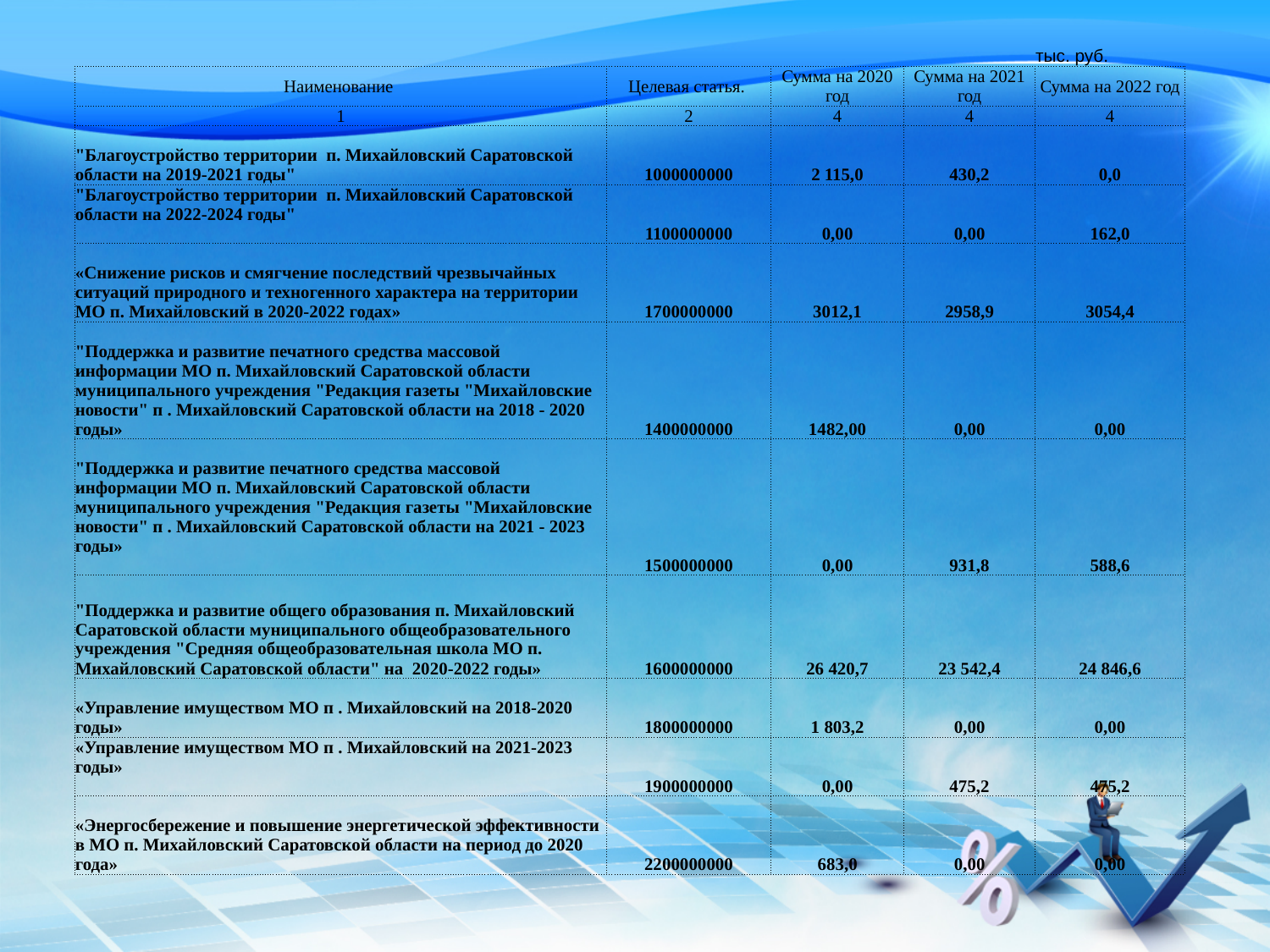

|  |  |  |  | тыс. руб. |
| --- | --- | --- | --- | --- |
| Наименование | Целевая статья. | Сумма на 2020 год | Сумма на 2021 год | Сумма на 2022 год |
| 1 | 2 | 4 | 4 | 4 |
| "Благоустройство территории п. Михайловский Саратовской области на 2019-2021 годы" | 1000000000 | 2 115,0 | 430,2 | 0,0 |
| "Благоустройство территории п. Михайловский Саратовской области на 2022-2024 годы" | 1100000000 | 0,00 | 0,00 | 162,0 |
| «Снижение рисков и смягчение последствий чрезвычайных ситуаций природного и техногенного характера на территории МО п. Михайловский в 2020-2022 годах» | 1700000000 | 3012,1 | 2958,9 | 3054,4 |
| "Поддержка и развитие печатного средства массовой информации МО п. Михайловский Саратовской области муниципального учреждения "Редакция газеты "Михайловские новости" п . Михайловский Саратовской области на 2018 - 2020 годы» | 1400000000 | 1482,00 | 0,00 | 0,00 |
| "Поддержка и развитие печатного средства массовой информации МО п. Михайловский Саратовской области муниципального учреждения "Редакция газеты "Михайловские новости" п . Михайловский Саратовской области на 2021 - 2023 годы» | 1500000000 | 0,00 | 931,8 | 588,6 |
| "Поддержка и развитие общего образования п. Михайловский Саратовской области муниципального общеобразовательного учреждения "Средняя общеобразовательная школа МО п. Михайловский Саратовской области" на 2020-2022 годы» | 1600000000 | 26 420,7 | 23 542,4 | 24 846,6 |
| «Управление имуществом МО п . Михайловский на 2018-2020 годы» | 1800000000 | 1 803,2 | 0,00 | 0,00 |
| «Управление имуществом МО п . Михайловский на 2021-2023 годы» | 1900000000 | 0,00 | 475,2 | 475,2 |
| «Энергосбережение и повышение энергетической эффективности в МО п. Михайловский Саратовской области на период до 2020 года» | 2200000000 | 683,0 | 0,00 | 0,00 |